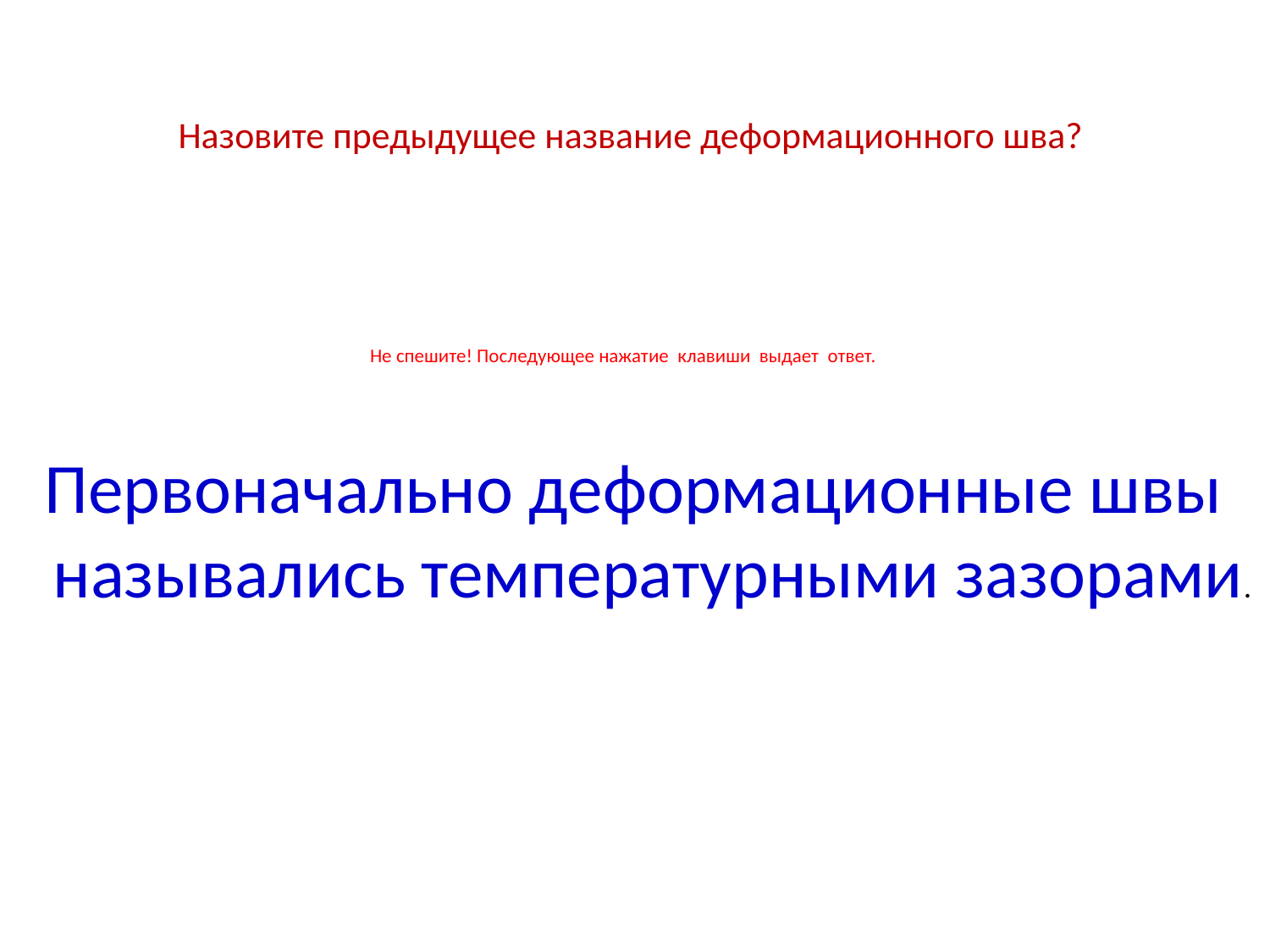

# Назовите предыдущее название деформационного шва?
Не спешите! Последующее нажатие  клавиши  выдает  ответ.
 Первоначально деформационные швы
 назывались температурными зазорами.